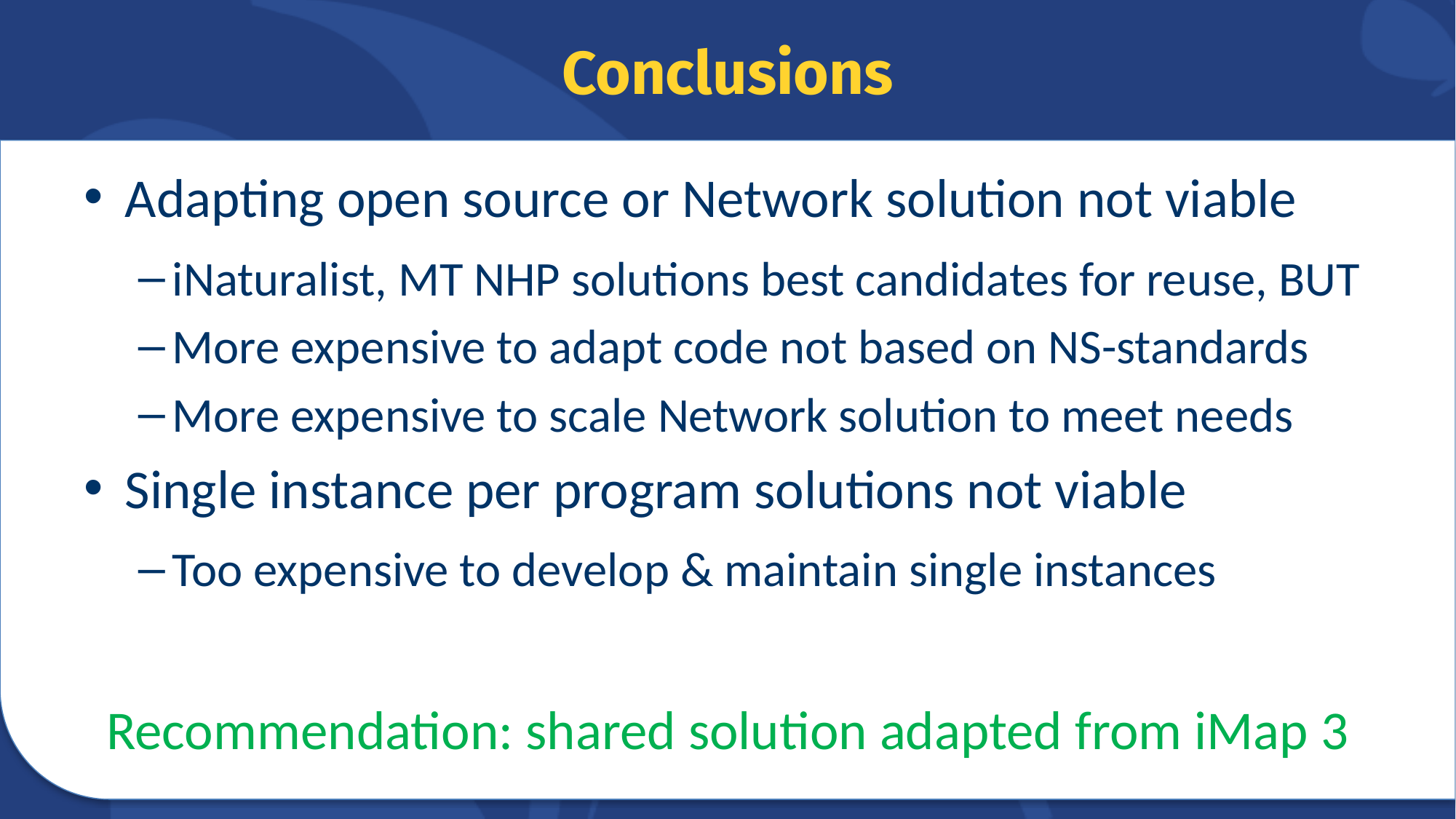

# Conclusions
Adapting open source or Network solution not viable
iNaturalist, MT NHP solutions best candidates for reuse, BUT
More expensive to adapt code not based on NS-standards
More expensive to scale Network solution to meet needs
Single instance per program solutions not viable
Too expensive to develop & maintain single instances

Recommendation: shared solution adapted from iMap 3